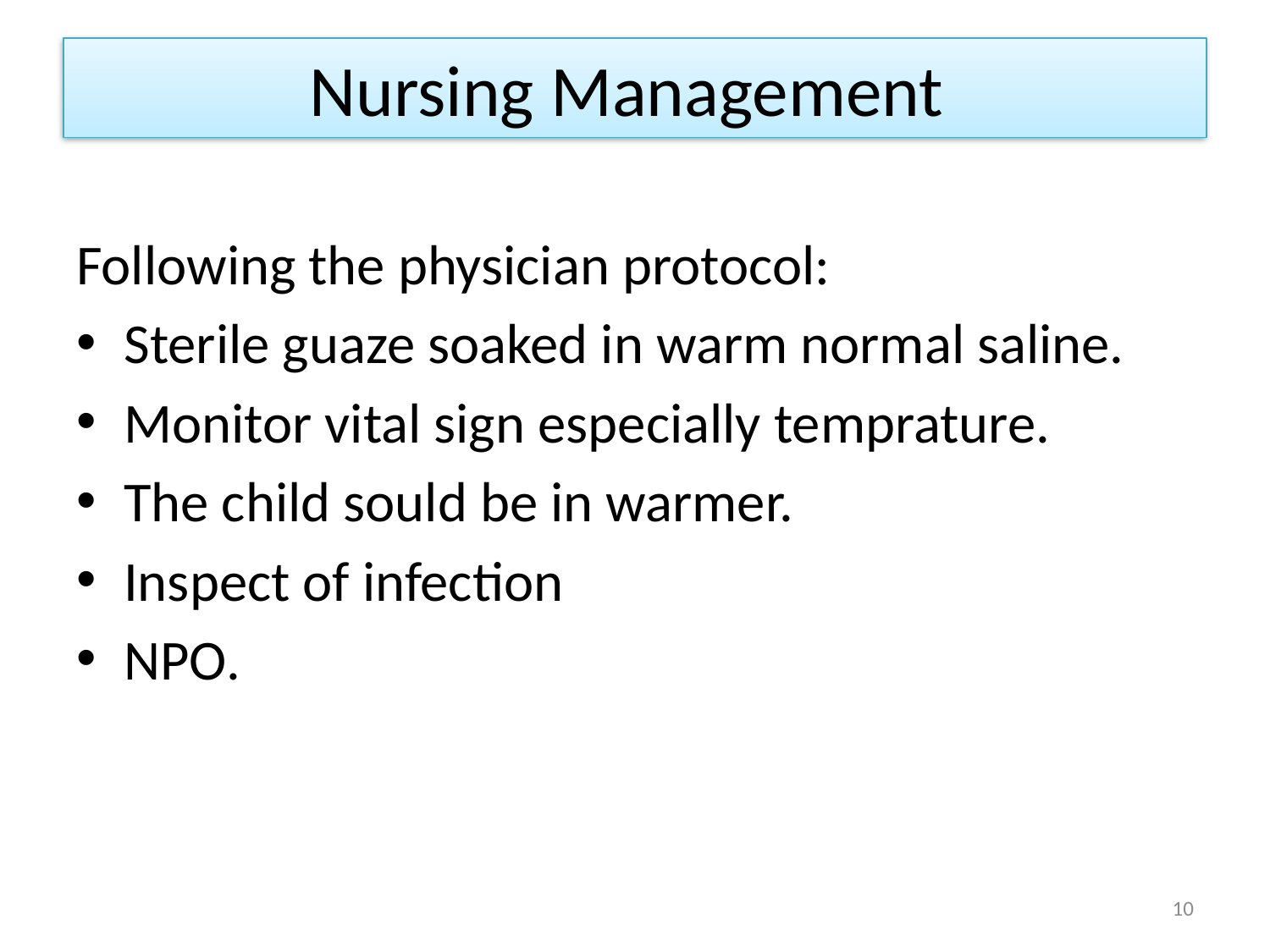

# Nursing Management
Following the physician protocol:
Sterile guaze soaked in warm normal saline.
Monitor vital sign especially temprature.
The child sould be in warmer.
Inspect of infection
NPO.

10